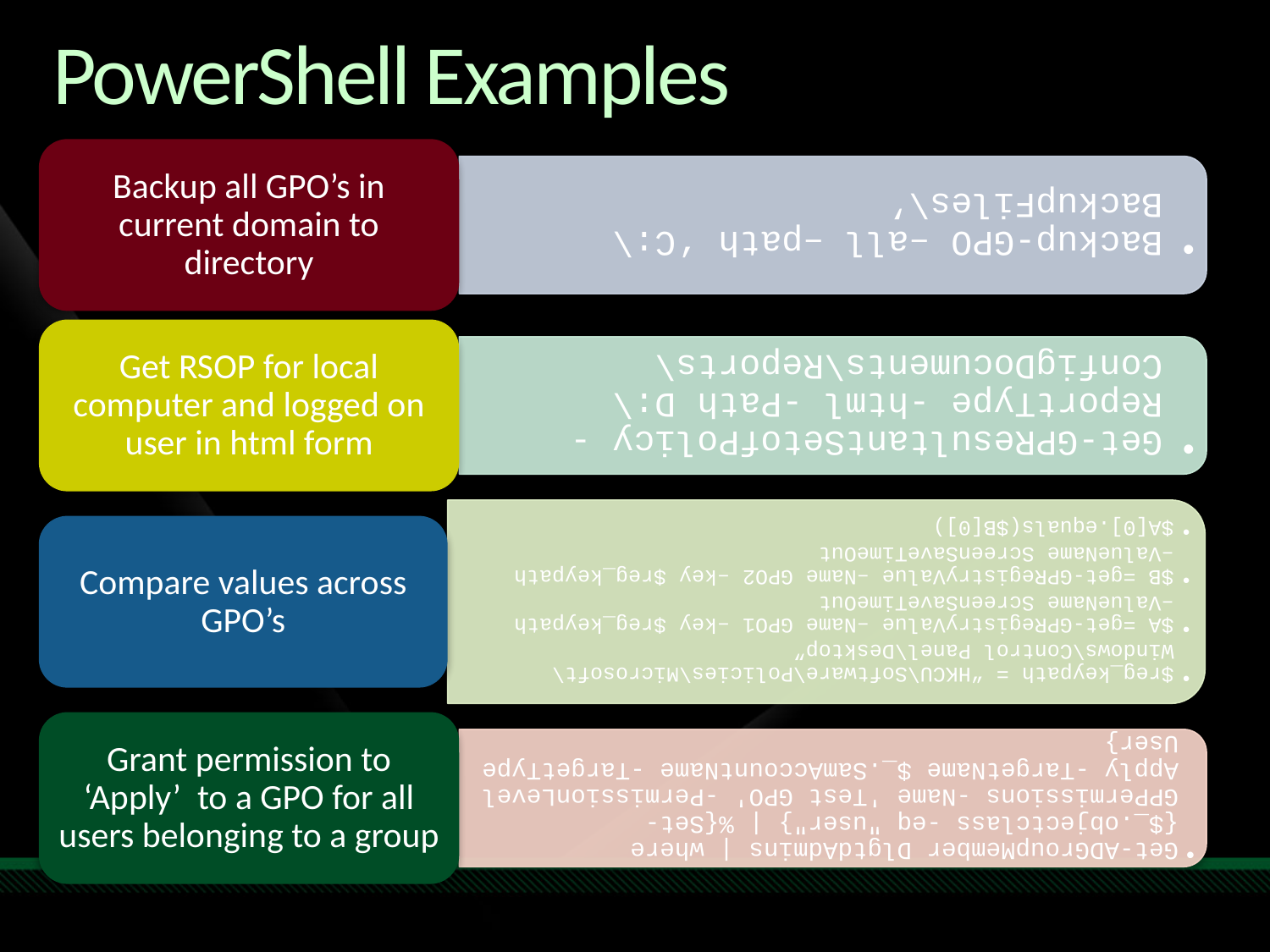

# PowerShell Examples
Backup-GPO –all –path ‘C:\BackupFiles\’
Backup all GPO’s in current domain to directory
Get-GPResultantSetofPolicy -ReportType -html -Path D:\ConfigDocuments\Reports\
Get RSOP for local computer and logged on user in html form
$reg_keypath = “HKCU\Software\Policies\Microsoft\Windows\Control Panel\Desktop”
$A =get-GPRegistryValue –Name GPO1 –key $reg_keypath    –ValueName ScreenSaveTimeOut
$B =get-GPRegistryValue –Name GPO2 –key $reg_keypath     –ValueName ScreenSaveTimeOut
$A[0].equals($B[0])
Compare values across GPO’s
Get-ADGroupMember DlgtdAdmins | where {$_.objectclass -eq "user"} | %{Set-GPPermissions -Name 'Test GPO' -PermissionLevel Apply -TargetName $_.SamAccountName -TargetType User}
Grant permission to ‘Apply’  to a GPO for all users belonging to a group